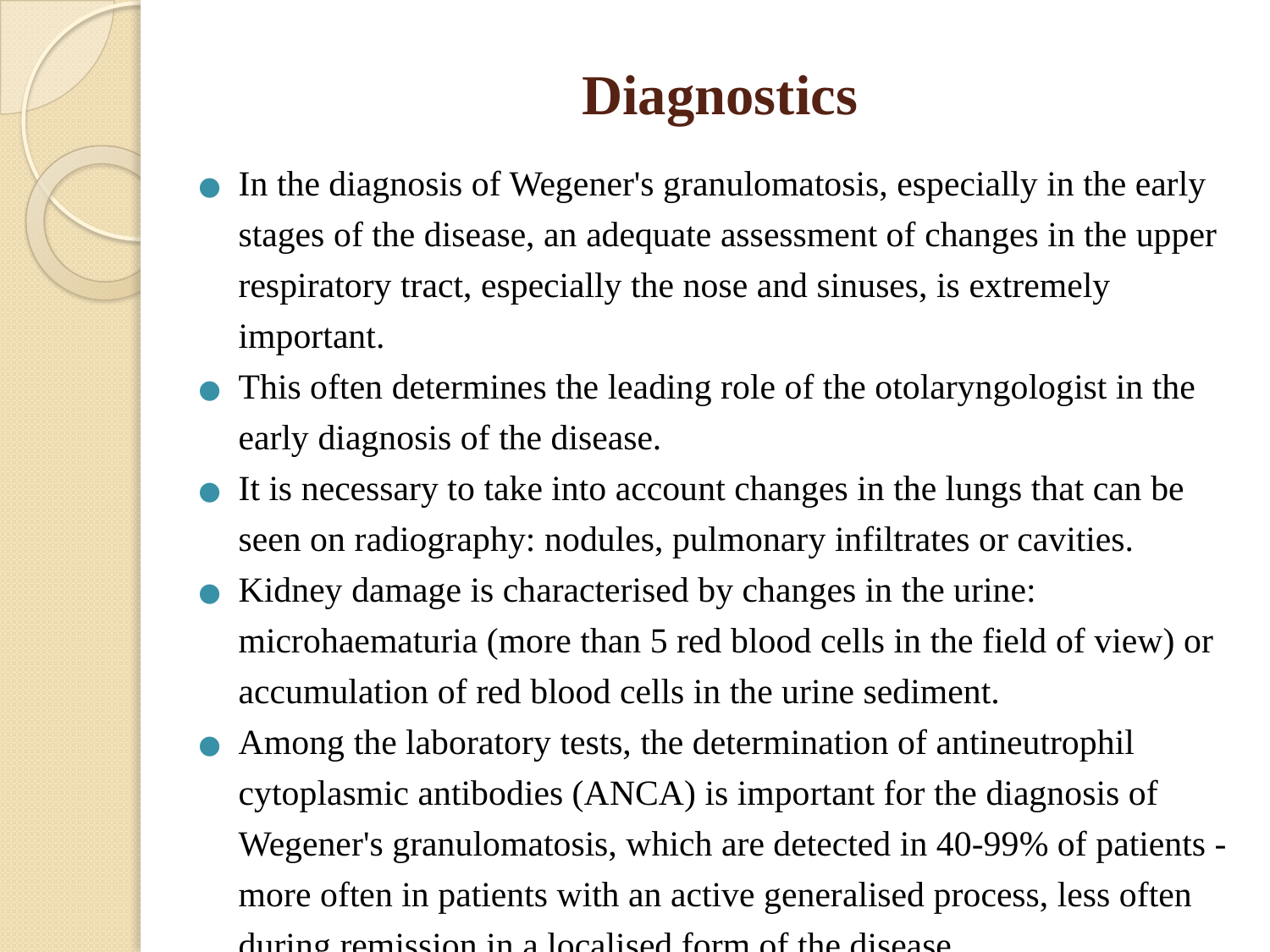

# Diagnostics
In the diagnosis of Wegener's granulomatosis, especially in the early stages of the disease, an adequate assessment of changes in the upper respiratory tract, especially the nose and sinuses, is extremely important.
This often determines the leading role of the otolaryngologist in the early diagnosis of the disease.
It is necessary to take into account changes in the lungs that can be seen on radiography: nodules, pulmonary infiltrates or cavities.
Kidney damage is characterised by changes in the urine: microhaematuria (more than 5 red blood cells in the field of view) or accumulation of red blood cells in the urine sediment.
Among the laboratory tests, the determination of antineutrophil cytoplasmic antibodies (ANCA) is important for the diagnosis of Wegener's granulomatosis, which are detected in 40-99% of patients - more often in patients with an active generalised process, less often during remission in a localised form of the disease.